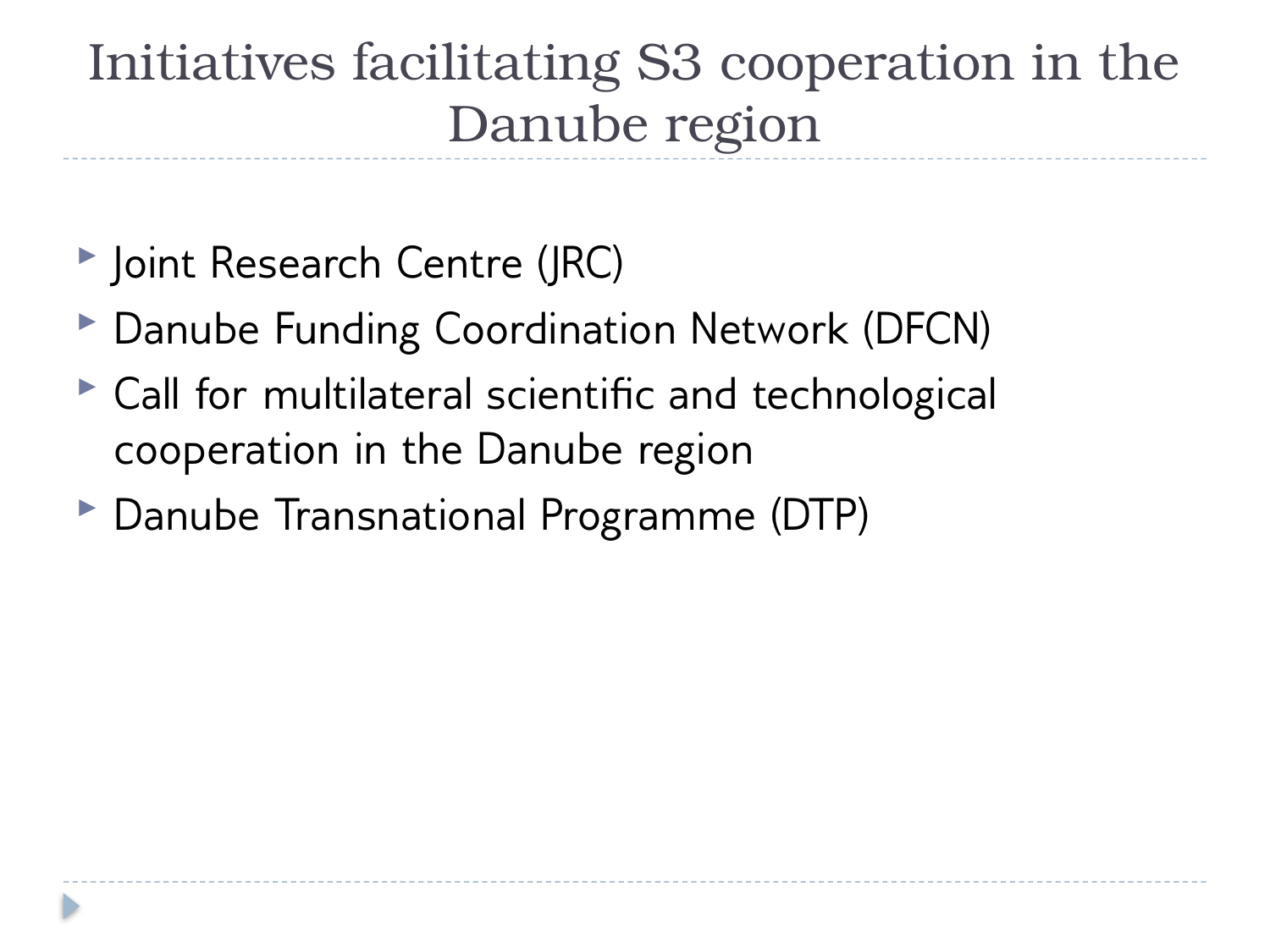

# Initiatives facilitating S3 cooperation in the Danube region
Joint Research Centre (JRC)
Danube Funding Coordination Network (DFCN)
Call for multilateral scientific and technological cooperation in the Danube region
Danube Transnational Programme (DTP)